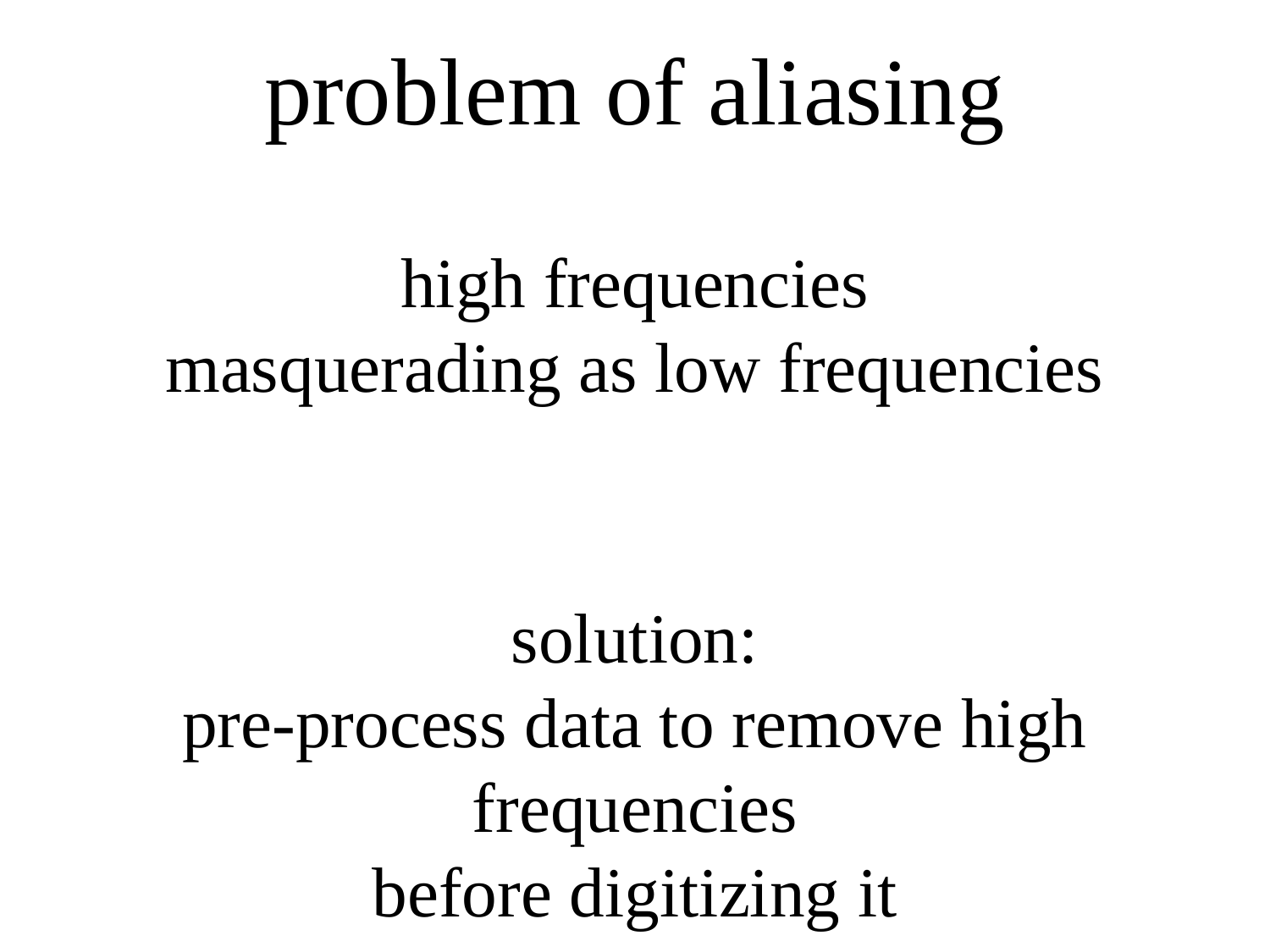

# problem of aliasing high frequencies masquerading as low frequencies solution: pre-process data to remove high frequencies before digitizing it